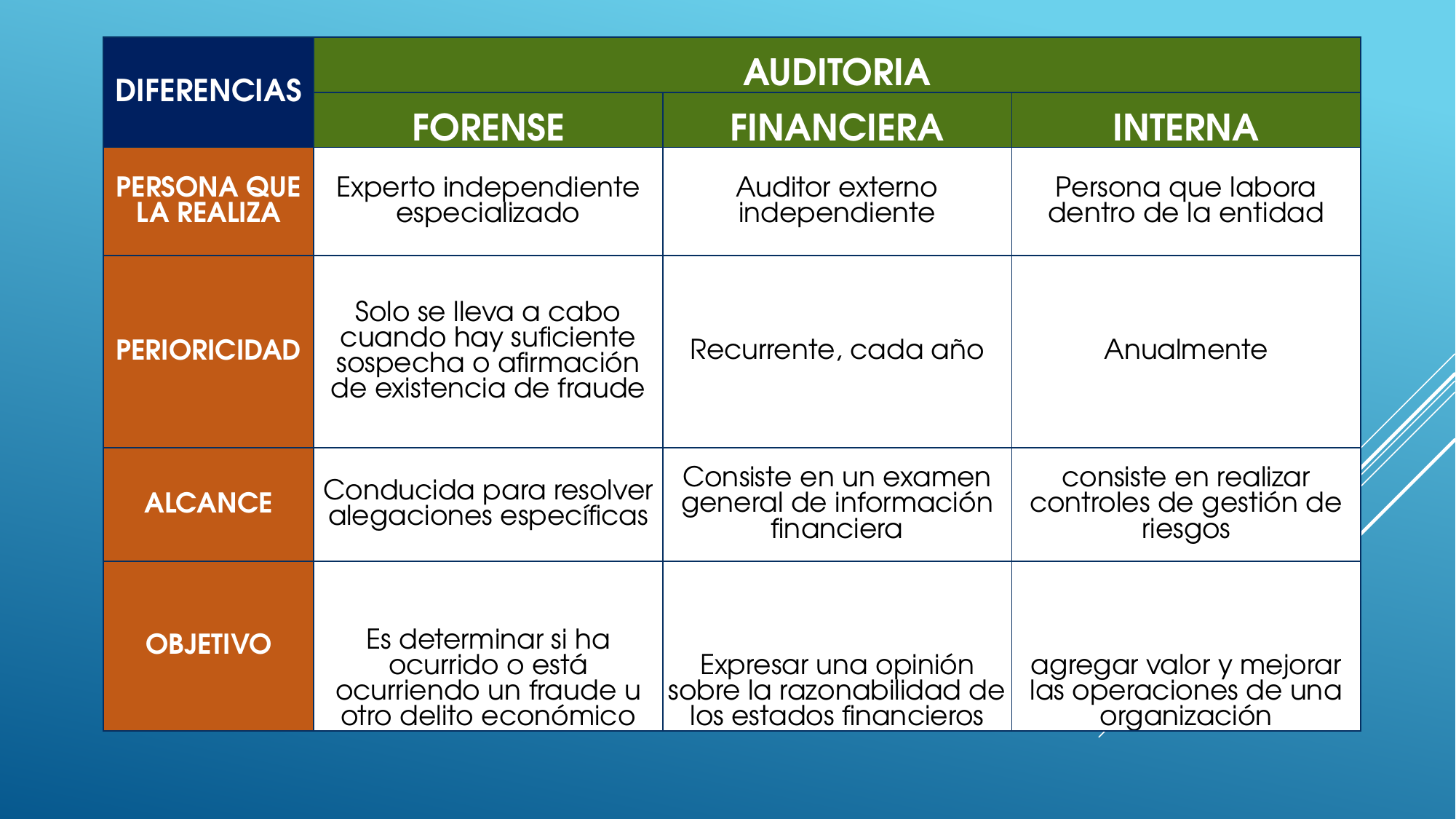

| DIFERENCIAS | AUDITORIA |  |  |
| --- | --- | --- | --- |
|  | FORENSE | FINANCIERA | INTERNA |
| PERSONA QUE LA REALIZA | Experto independiente especializado | Auditor externo independiente | Persona que labora dentro de la entidad |
| PERIORICIDAD | Solo se lleva a cabo cuando hay suficiente sospecha o afirmación de existencia de fraude | Recurrente, cada año | Anualmente |
| ALCANCE | Conducida para resolver alegaciones específicas | Consiste en un examen general de información financiera | consiste en realizar controles de gestión de riesgos |
| OBJETIVO | Es determinar si ha ocurrido o está ocurriendo un fraude u otro delito económico | Expresar una opinión sobre la razonabilidad de los estados financieros | agregar valor y mejorar las operaciones de una organización |